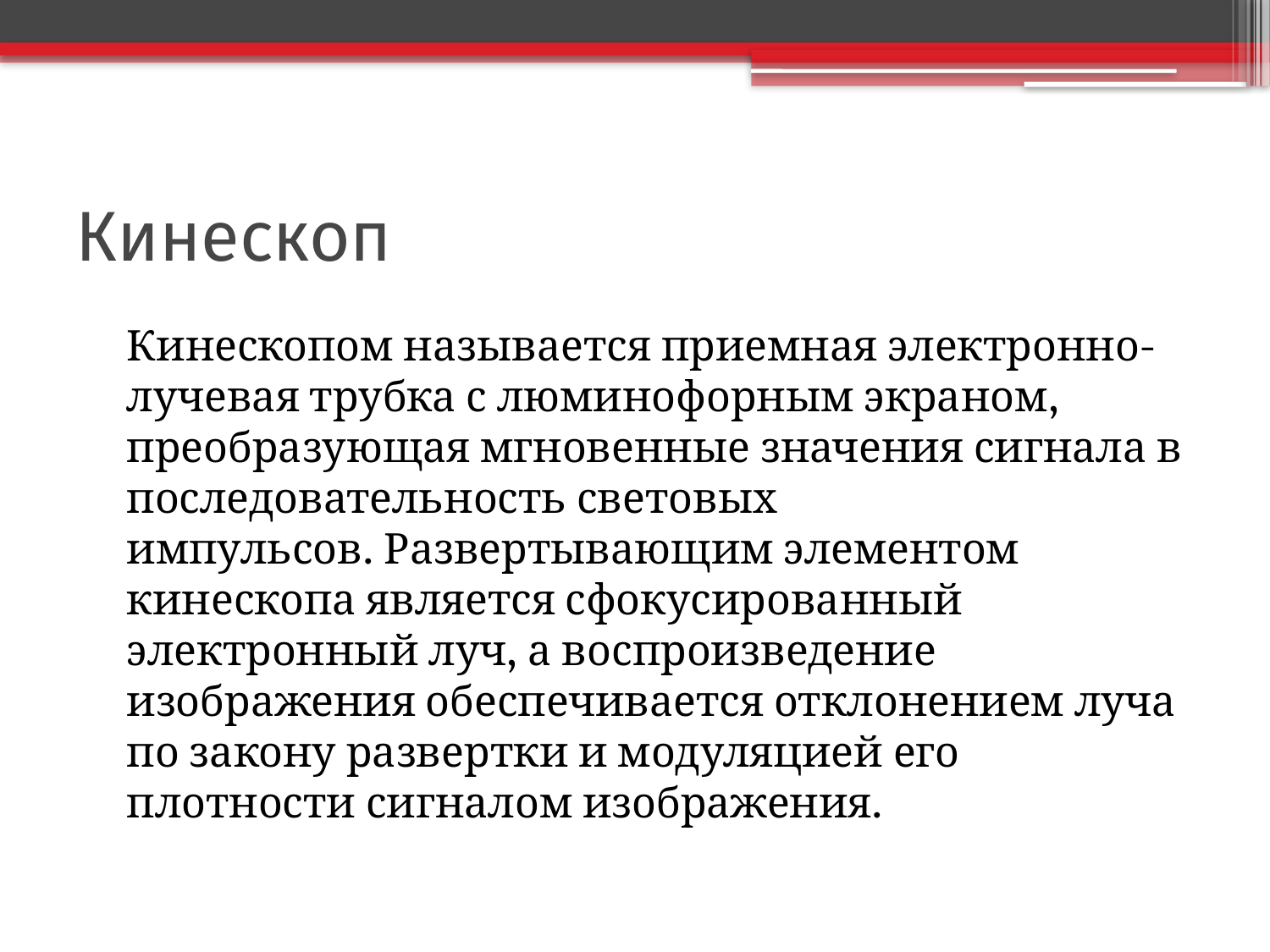

# Кинескоп
	Кинескопом называется приемная электронно-лучевая трубка с люминофорным экраном, преобразующая мгновенные значения сигнала в последовательность световых импульсов. Развертывающим элементом кинескопа является сфокусированный электронный луч, а воспроизведение изображения обеспечивается отклонением луча по закону развертки и модуляцией его плотности сигналом изображения.